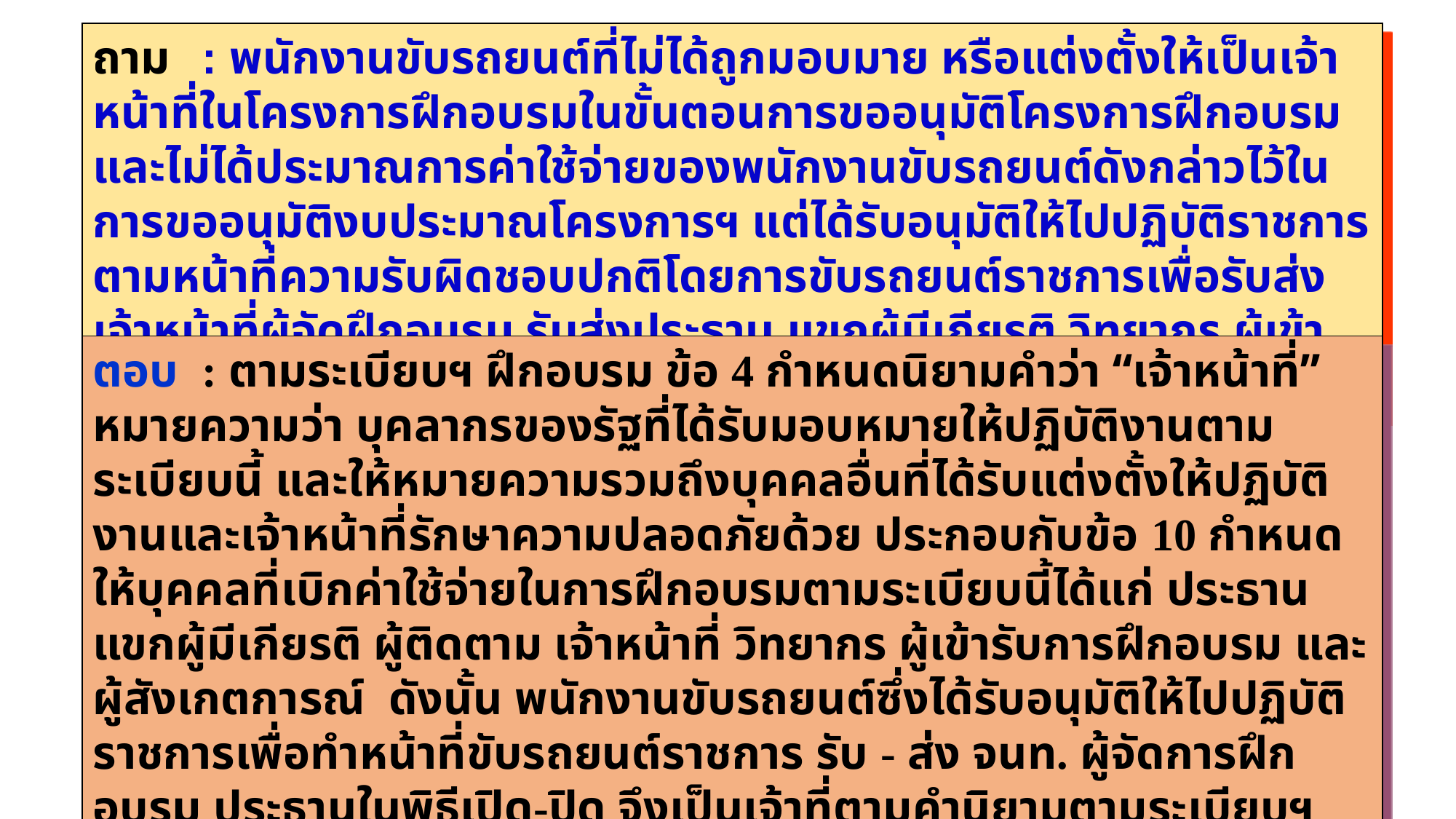

ถาม	: พนักงานขับรถยนต์ที่ไม่ได้ถูกมอบมาย หรือแต่งตั้งให้เป็นเจ้าหน้าที่ในโครงการฝึกอบรมในขั้นตอนการขออนุมัติโครงการฝึกอบรม และไม่ได้ประมาณการค่าใช้จ่ายของพนักงานขับรถยนต์ดังกล่าวไว้ในการขออนุมัติงบประมาณโครงการฯ แต่ได้รับอนุมัติให้ไปปฏิบัติราชการตามหน้าที่ความรับผิดชอบปกติโดยการขับรถยนต์ราชการเพื่อรับส่งเจ้าหน้าที่ผู้จัดฝึกอบรม รับส่งประธาน แขกผู้มีเกียรติ วิทยากร ผู้เข้ารับการฝึกอบรม และผู้สังเกตการณ์ เบิกที่พักเหมาจ่ายได้หรือไม่
ตอบ	: ตามระเบียบฯ ฝึกอบรม ข้อ 4 กำหนดนิยามคำว่า “เจ้าหน้าที่” หมายความว่า บุคลากรของรัฐที่ได้รับมอบหมายให้ปฏิบัติงานตามระเบียบนี้ และให้หมายความรวมถึงบุคคลอื่นที่ได้รับแต่งตั้งให้ปฏิบัติงานและเจ้าหน้าที่รักษาความปลอดภัยด้วย ประกอบกับข้อ 10 กำหนดให้บุคคลที่เบิกค่าใช้จ่ายในการฝึกอบรมตามระเบียบนี้ได้แก่ ประธาน แขกผู้มีเกียรติ ผู้ติดตาม เจ้าหน้าที่ วิทยากร ผู้เข้ารับการฝึกอบรม และผู้สังเกตการณ์  ดังนั้น พนักงานขับรถยนต์ซึ่งได้รับอนุมัติให้ไปปฏิบัติราชการเพื่อทำหน้าที่ขับรถยนต์ราชการ รับ - ส่ง จนท. ผู้จัดการฝึกอบรม ประธานในพิธีเปิด-ปิด จึงเป็นเจ้าที่ตามคำนิยามตามระเบียบฯ ฝึกอบรม ข้อ 4 โดยการเบิกค่าใช้จ่ายของพนักงานขับรถยนต์ต้องถือปฏิบัติตามระเบียบฯ ฝึกอบรม